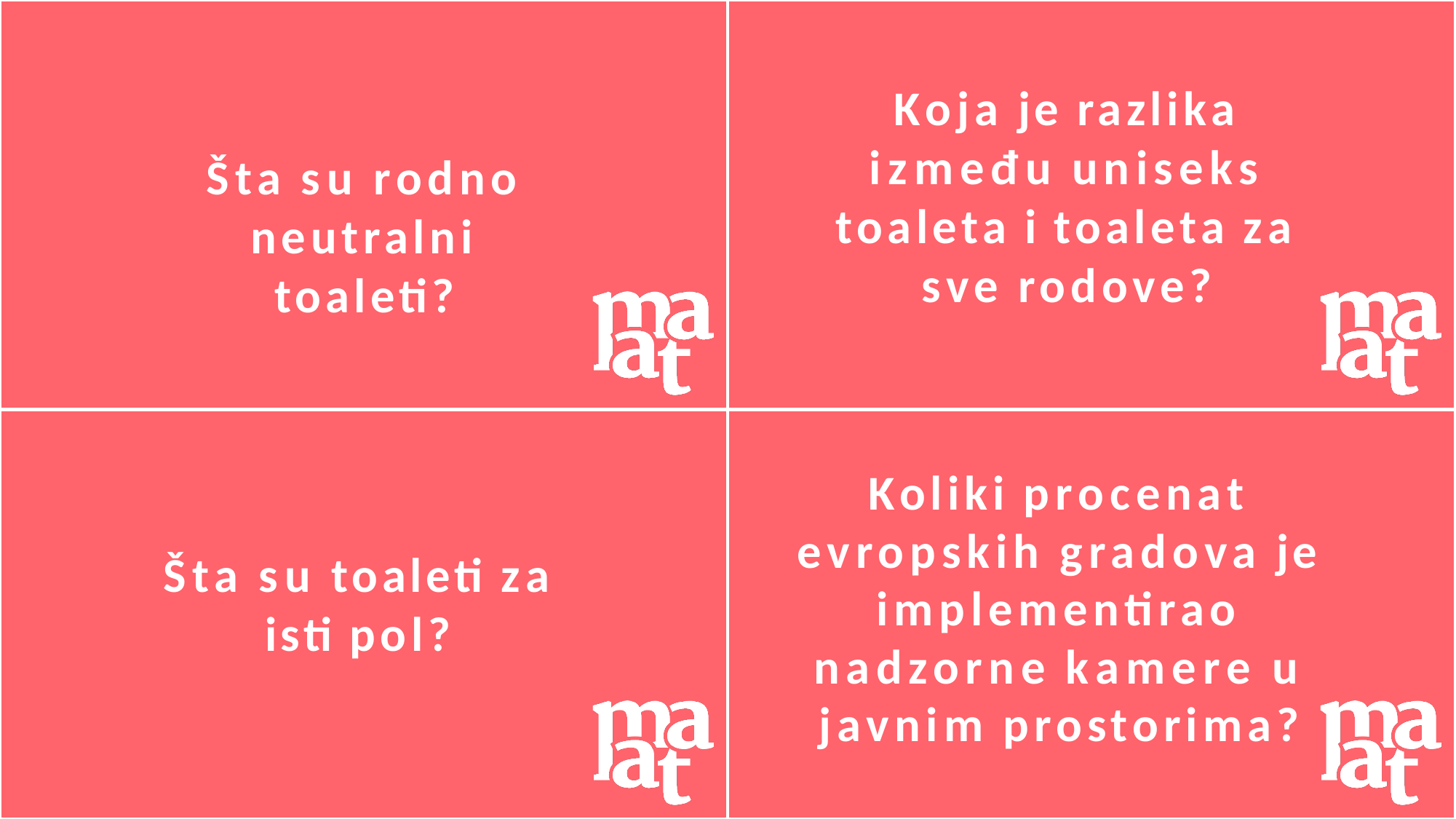

# Koja je razlika između uniseks toaleta i toaleta za sve rodove?
Šta su rodno neutralni toaleti?
Koliki procenat evropskih gradova je implementirao nadzorne kamere u javnim prostorima?
Šta su toaleti za isti pol?